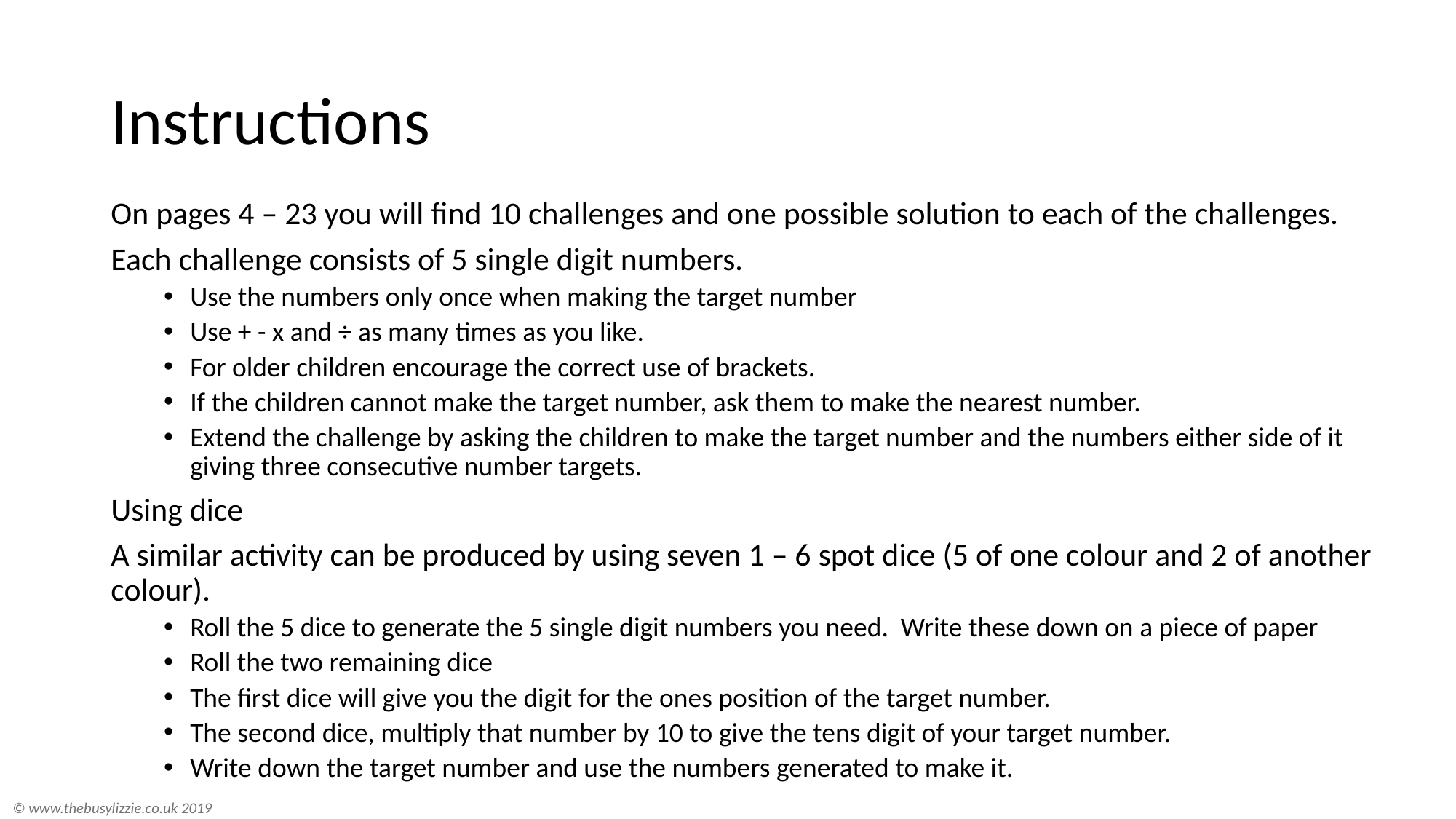

# Instructions
On pages 4 – 23 you will find 10 challenges and one possible solution to each of the challenges.
Each challenge consists of 5 single digit numbers.
Use the numbers only once when making the target number
Use + - x and ÷ as many times as you like.
For older children encourage the correct use of brackets.
If the children cannot make the target number, ask them to make the nearest number.
Extend the challenge by asking the children to make the target number and the numbers either side of it giving three consecutive number targets.
Using dice
A similar activity can be produced by using seven 1 – 6 spot dice (5 of one colour and 2 of another colour).
Roll the 5 dice to generate the 5 single digit numbers you need.  Write these down on a piece of paper
Roll the two remaining dice
The first dice will give you the digit for the ones position of the target number.
The second dice, multiply that number by 10 to give the tens digit of your target number.
Write down the target number and use the numbers generated to make it.
© www.thebusylizzie.co.uk 2019